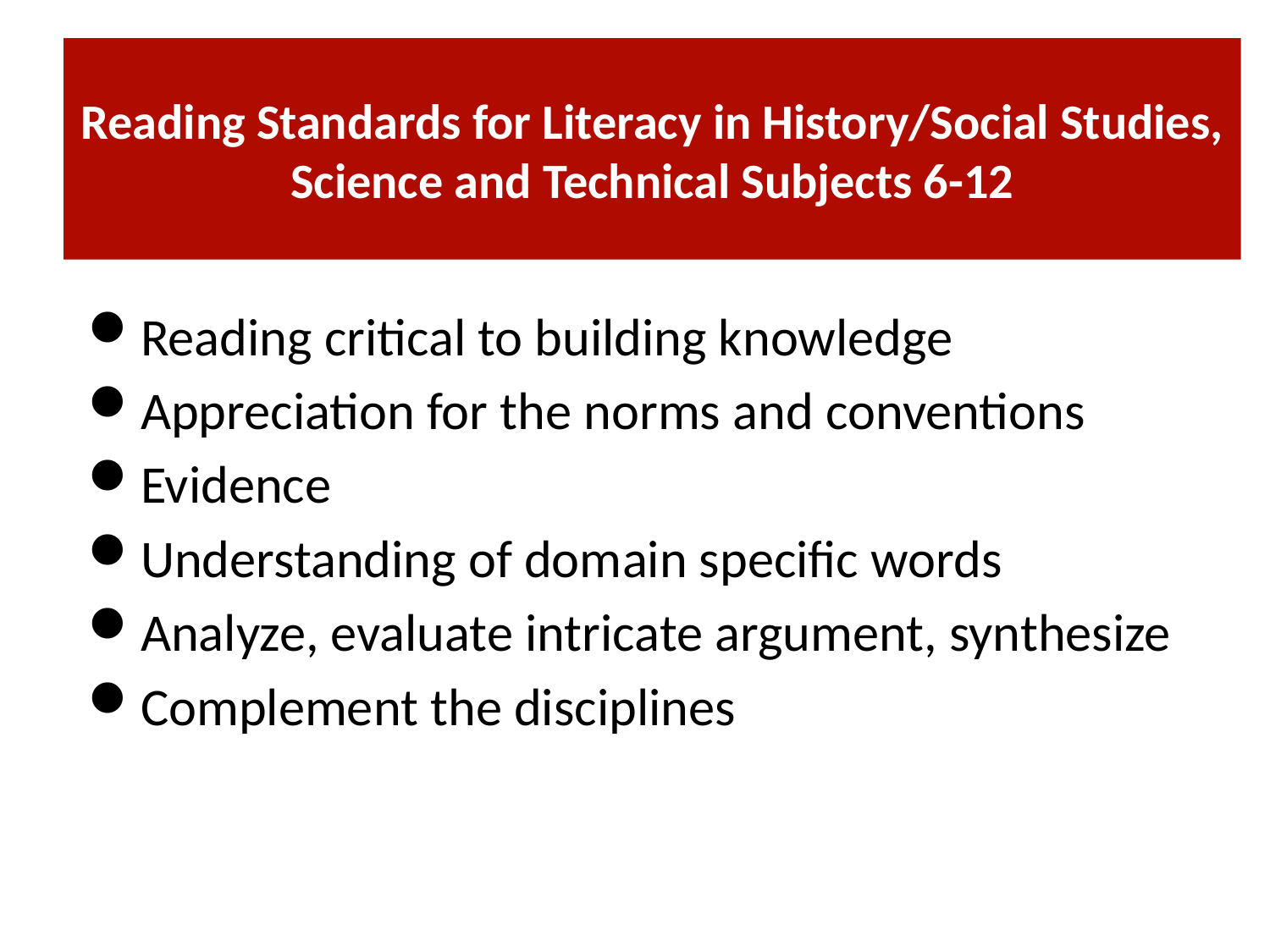

Reading critical to building knowledge
Appreciation for the norms and conventions
Evidence
Understanding of domain specific words
Analyze, evaluate intricate argument, synthesize
Complement the disciplines
Reading Standards for Literacy in History/Social Studies, Science and Technical Subjects 6-12